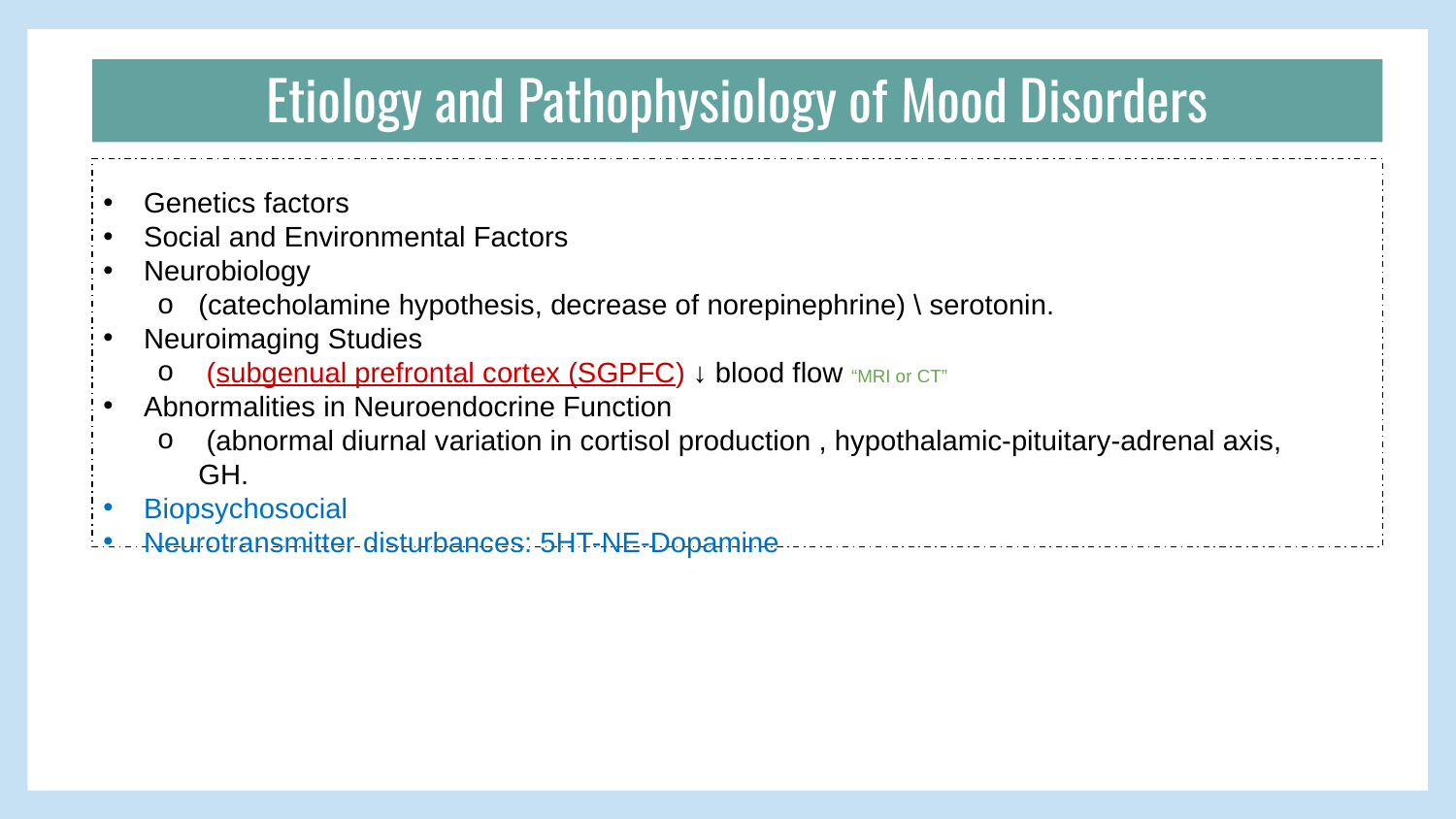

Etiology and Pathophysiology of Mood Disorders

Genetics factors
Social and Environmental Factors
Neurobiology
(catecholamine hypothesis, decrease of norepinephrine) \ serotonin.
Neuroimaging Studies
 (subgenual prefrontal cortex (SGPFC) ↓ blood flow “MRI or CT”
Abnormalities in Neuroendocrine Function
 (abnormal diurnal variation in cortisol production , hypothalamic-pituitary-adrenal axis, GH.
Biopsychosocial
Neurotransmitter disturbances: 5HT-NE-Dopamine